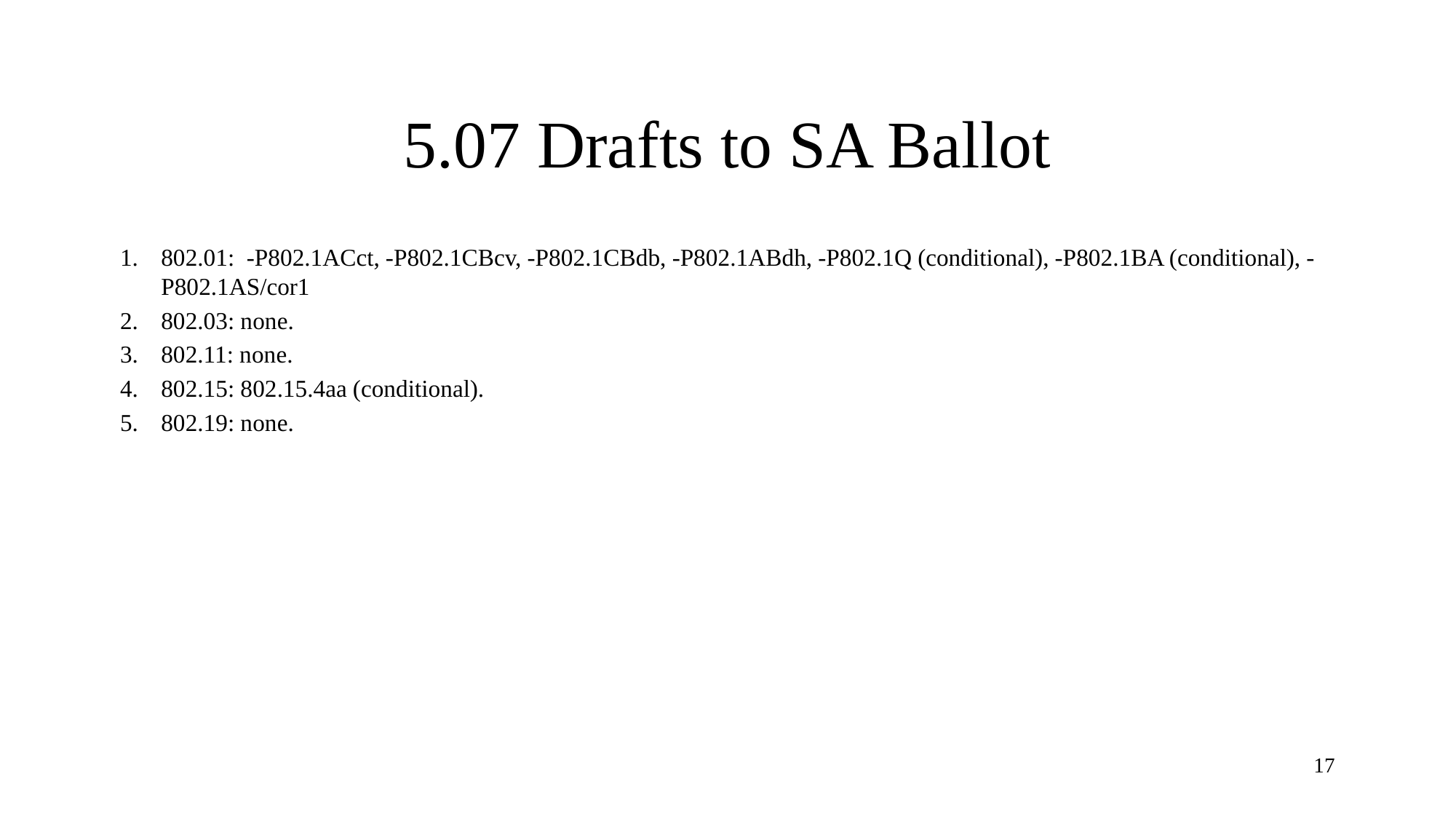

# 5.07 Drafts to SA Ballot
802.01:  -P802.1ACct, -P802.1CBcv, -P802.1CBdb, -P802.1ABdh, -P802.1Q (conditional), -P802.1BA (conditional), -P802.1AS/cor1
802.03: none.
802.11: none.
802.15: 802.15.4aa (conditional).
802.19: none.

17